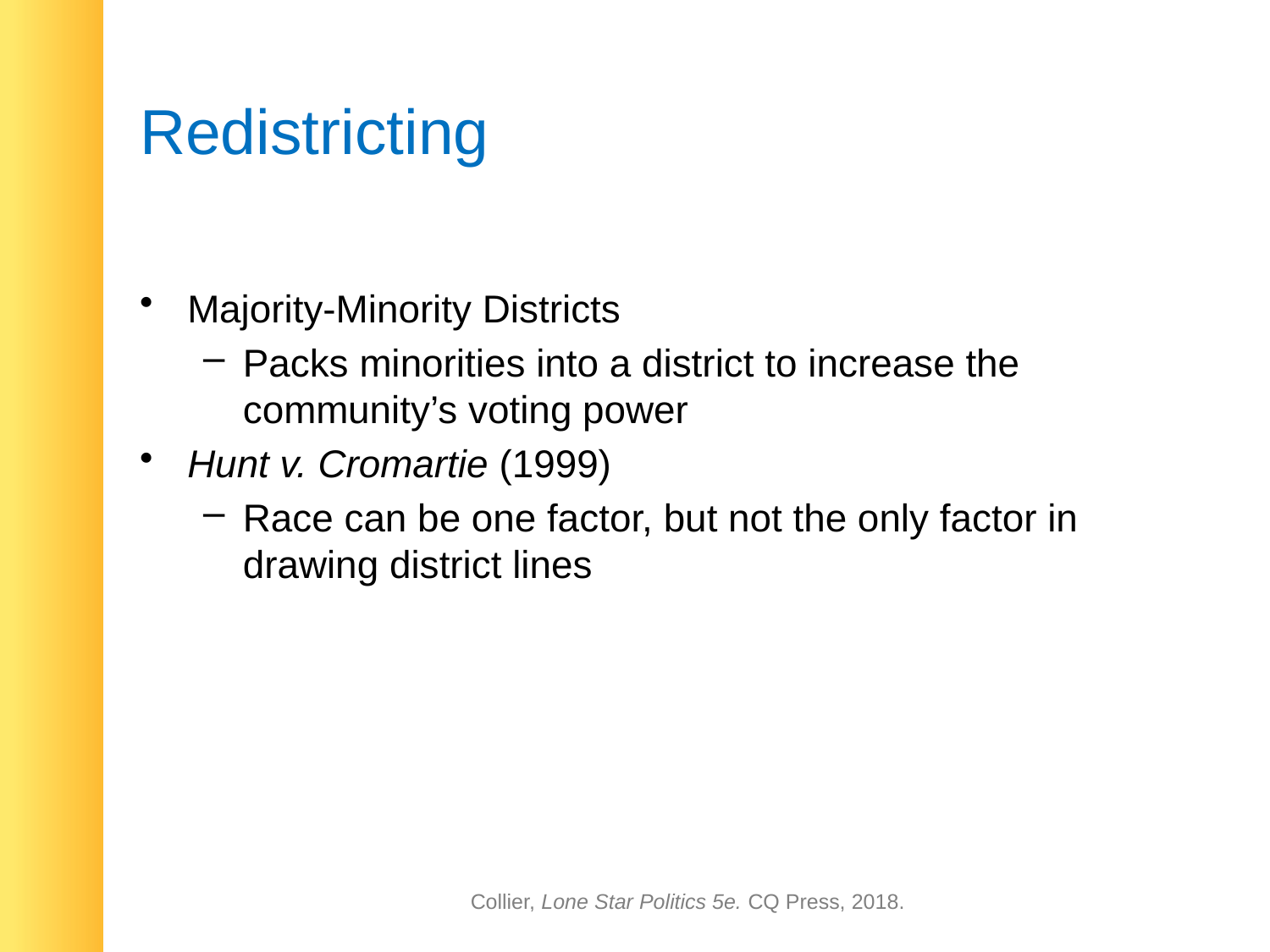

# Redistricting
Majority-Minority Districts
Packs minorities into a district to increase the community’s voting power
Hunt v. Cromartie (1999)
Race can be one factor, but not the only factor in drawing district lines
Collier, Lone Star Politics 5e. CQ Press, 2018.